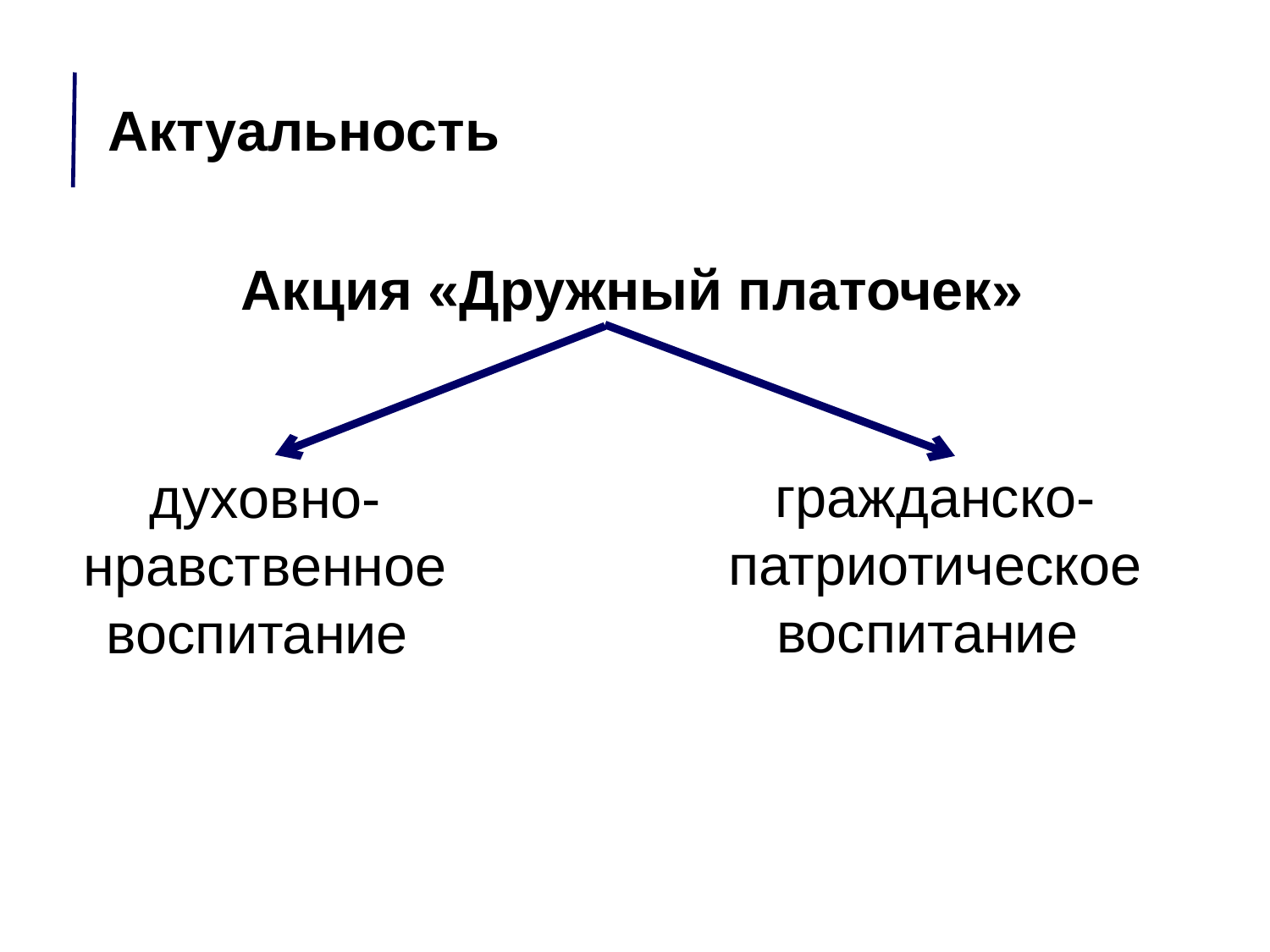

# Актуальность
Акция «Дружный платочек»
гражданско-патриотическое воспитание
духовно-нравственное воспитание